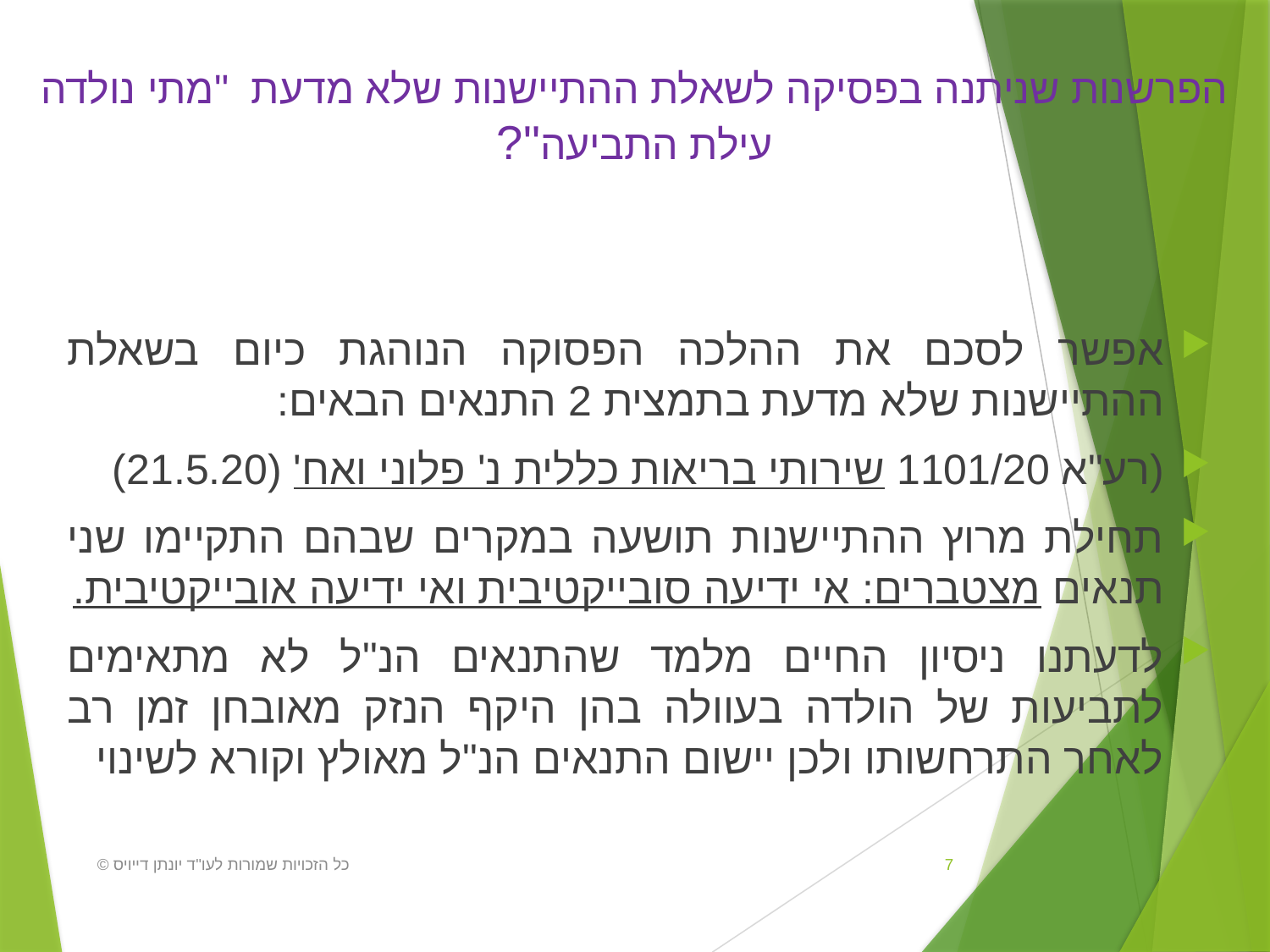

# הפרשנות שניתנה בפסיקה לשאלת ההתיישנות שלא מדעת  "מתי נולדה עילת התביעה"?
אפשר לסכם את ההלכה הפסוקה הנוהגת כיום בשאלת ההתיישנות שלא מדעת בתמצית 2 התנאים הבאים:
(רע"א 1101/20 שירותי בריאות כללית נ' פלוני ואח' (21.5.20)
תחילת מרוץ ההתיישנות תושעה במקרים שבהם התקיימו שני תנאים מצטברים: אי ידיעה סובייקטיבית ואי ידיעה אובייקטיבית.
לדעתנו ניסיון החיים מלמד שהתנאים הנ"ל לא מתאימים לתביעות של הולדה בעוולה בהן היקף הנזק מאובחן זמן רב לאחר התרחשותו ולכן יישום התנאים הנ"ל מאולץ וקורא לשינוי
כל הזכויות שמורות לעו"ד יונתן דייויס ©
7